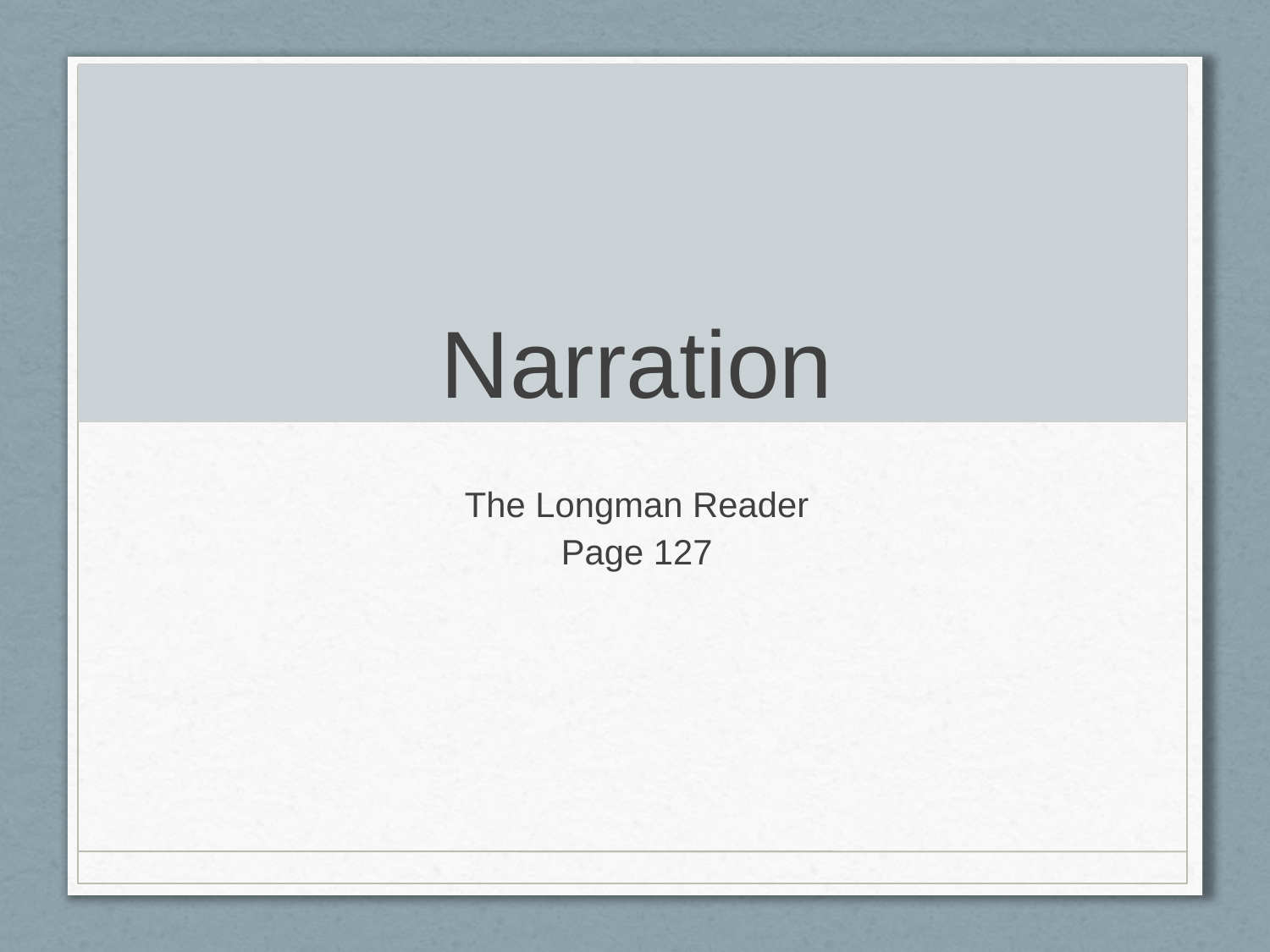

# Narration
The Longman Reader
Page 127